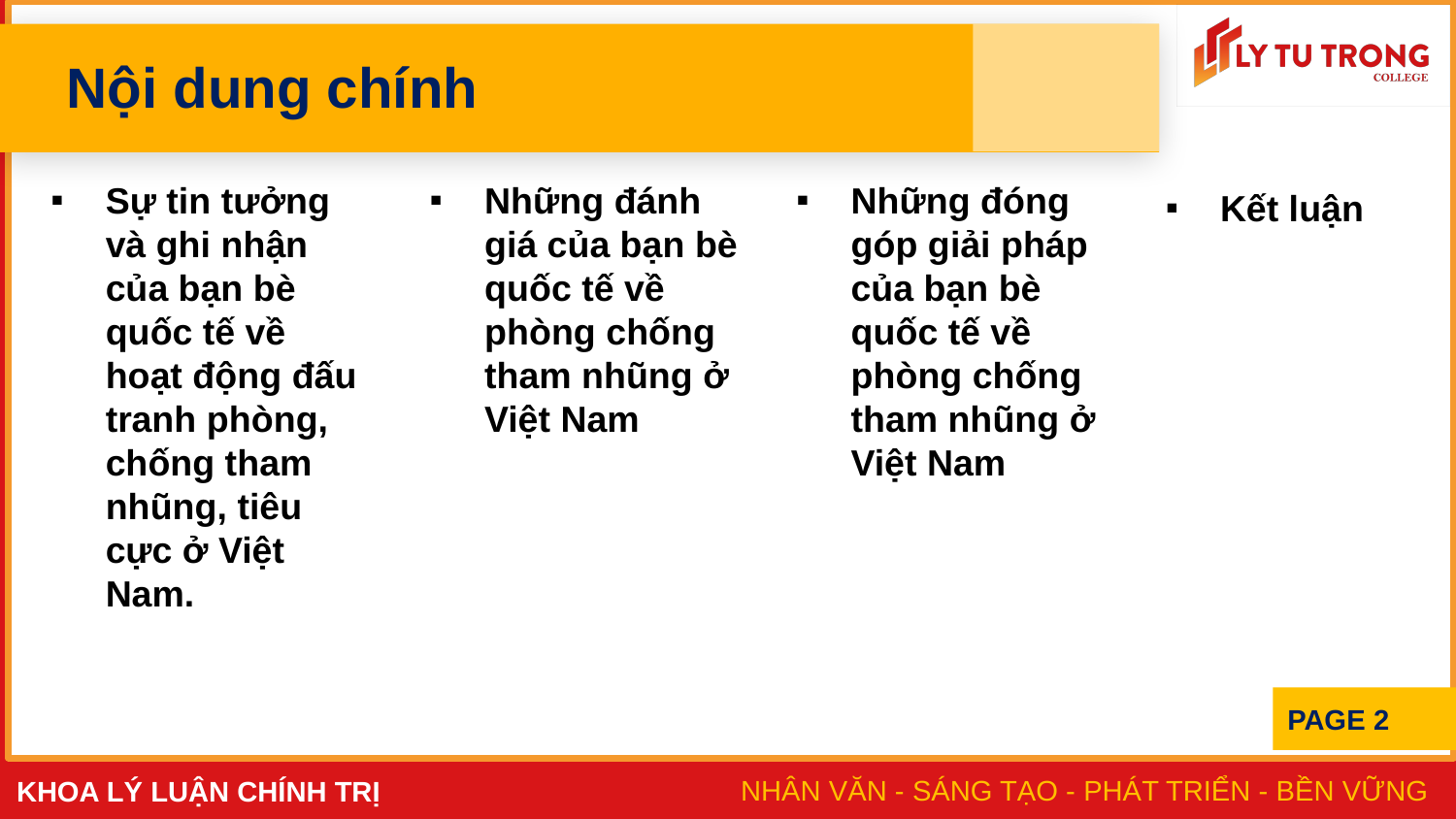

# Nội dung chính
Sự tin tưởng và ghi nhận của bạn bè quốc tế về hoạt động đấu tranh phòng, chống tham nhũng, tiêu cực ở Việt Nam.
Những đánh giá của bạn bè quốc tế về phòng chống tham nhũng ở Việt Nam

Những đóng góp giải pháp của bạn bè quốc tế về phòng chống tham nhũng ở Việt Nam

Kết luận

PAGE 2